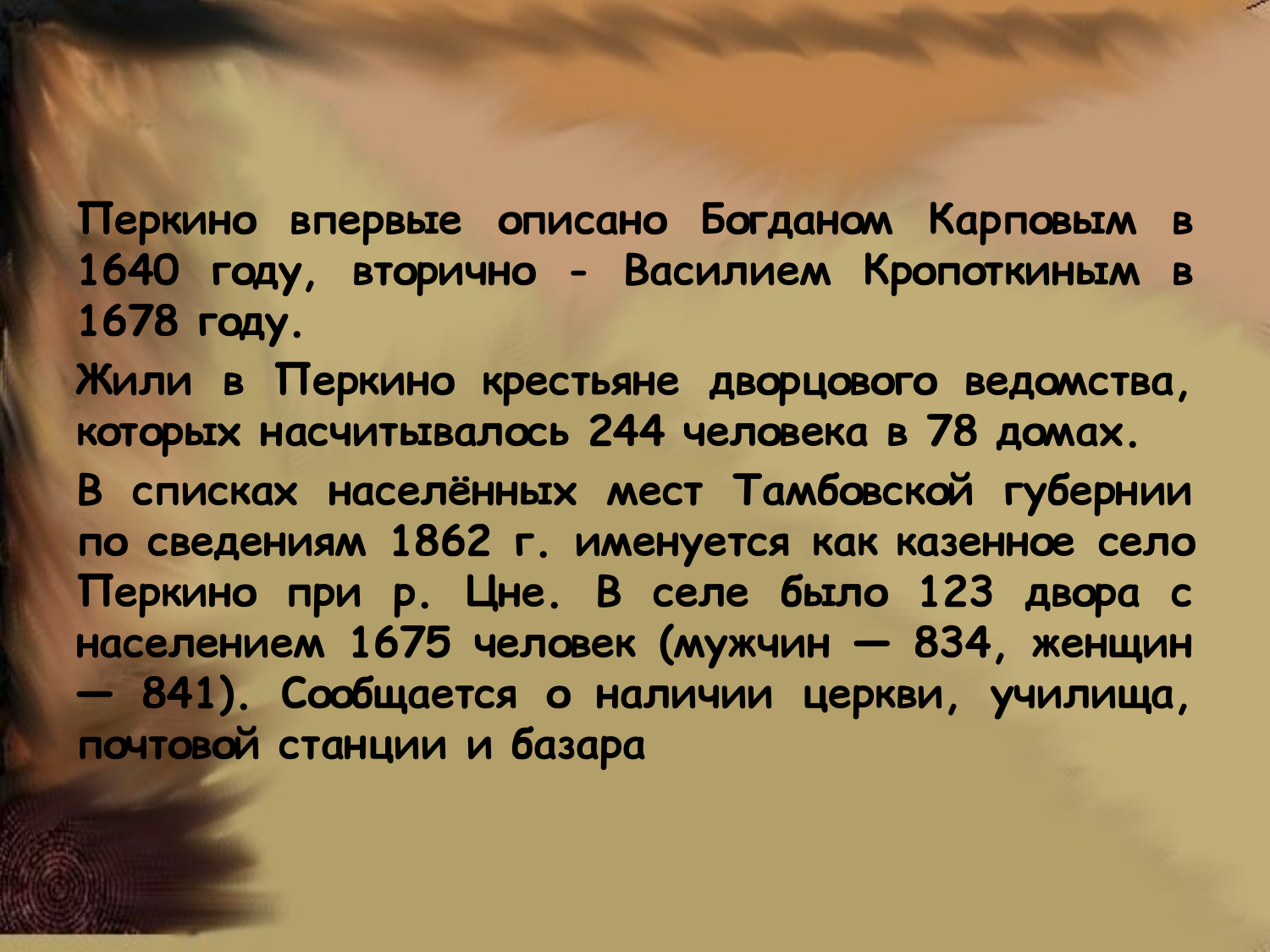

Перкино впервые описано Богданом Карповым в 1640 году, вторично - Василием Кропоткиным в 1678 году.
Жили в Перкино крестьяне дворцового ведомства, которых насчитывалось 244 человека в 78 домах.
В списках населённых мест Тамбовской губернии по сведениям 1862 г. именуется как казенное село Перкино при р. Цне. В селе было 123 двора с населением 1675 человек (мужчин — 834, женщин — 841). Сообщается о наличии церкви, училища, почтовой станции и базара